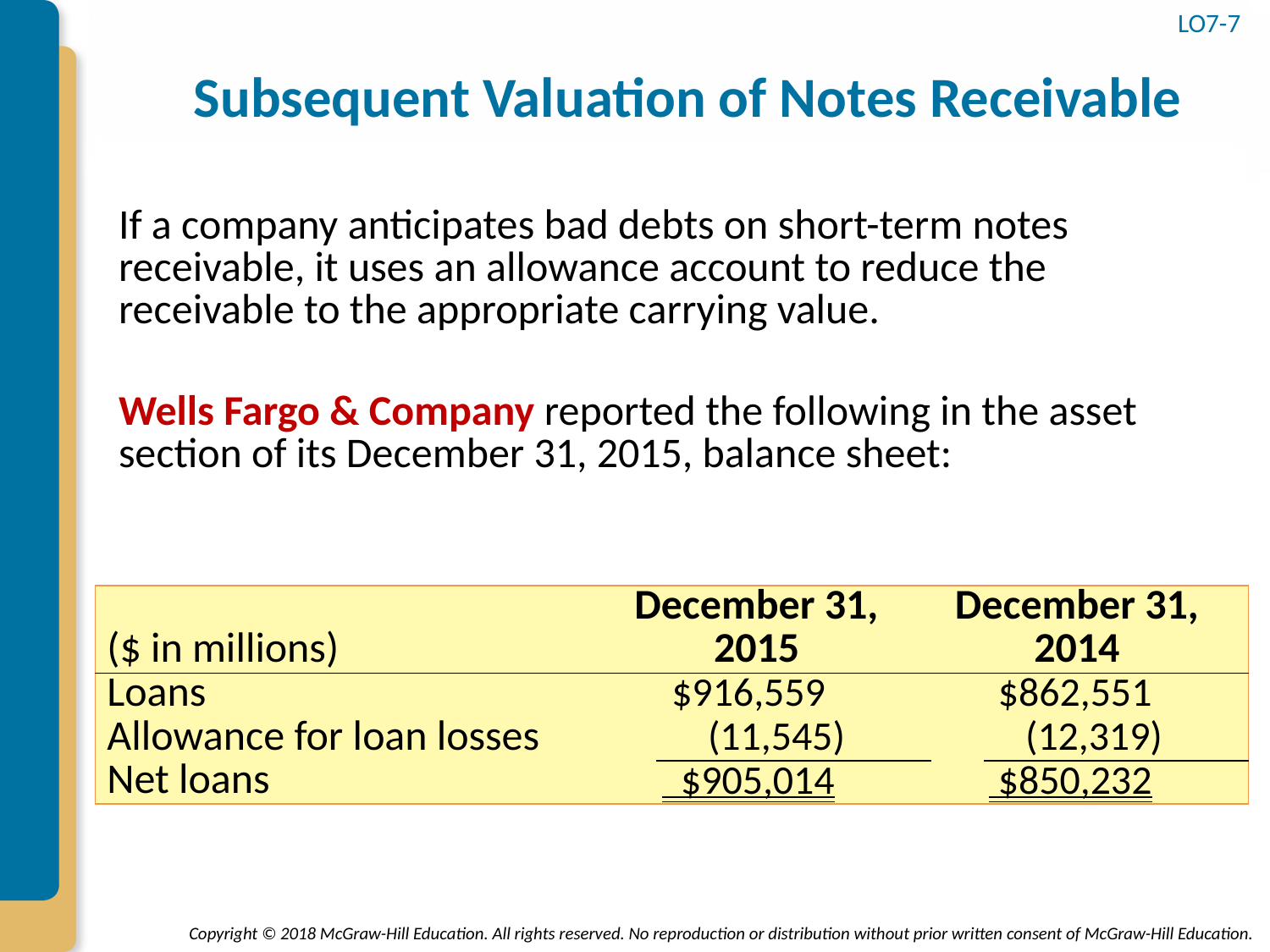

# Subsequent Valuation of Notes Receivable
LO7-7
If a company anticipates bad debts on short-term notes receivable, it uses an allowance account to reduce the receivable to the appropriate carrying value.

Wells Fargo & Company reported the following in the asset section of its December 31, 2015, balance sheet:
|  |  | December 31, |  |  |  |  | December 31, |  |  |  |  |
| --- | --- | --- | --- | --- | --- | --- | --- | --- | --- | --- | --- |
|  | ($ in millions) | 2015 |  |  |  |  | 2014 |  |  |  |  |
|  | Loans |  | $916,559 |  |  |  |  | $862,551 |  |  |  |
|  | Allowance for loan losses |  | (11,545) |  |  |  |  | (12,319) |  |  |  |
|  | Net loans |  | $905,014 |  |  |  |  | $850,232 |  |  |  |